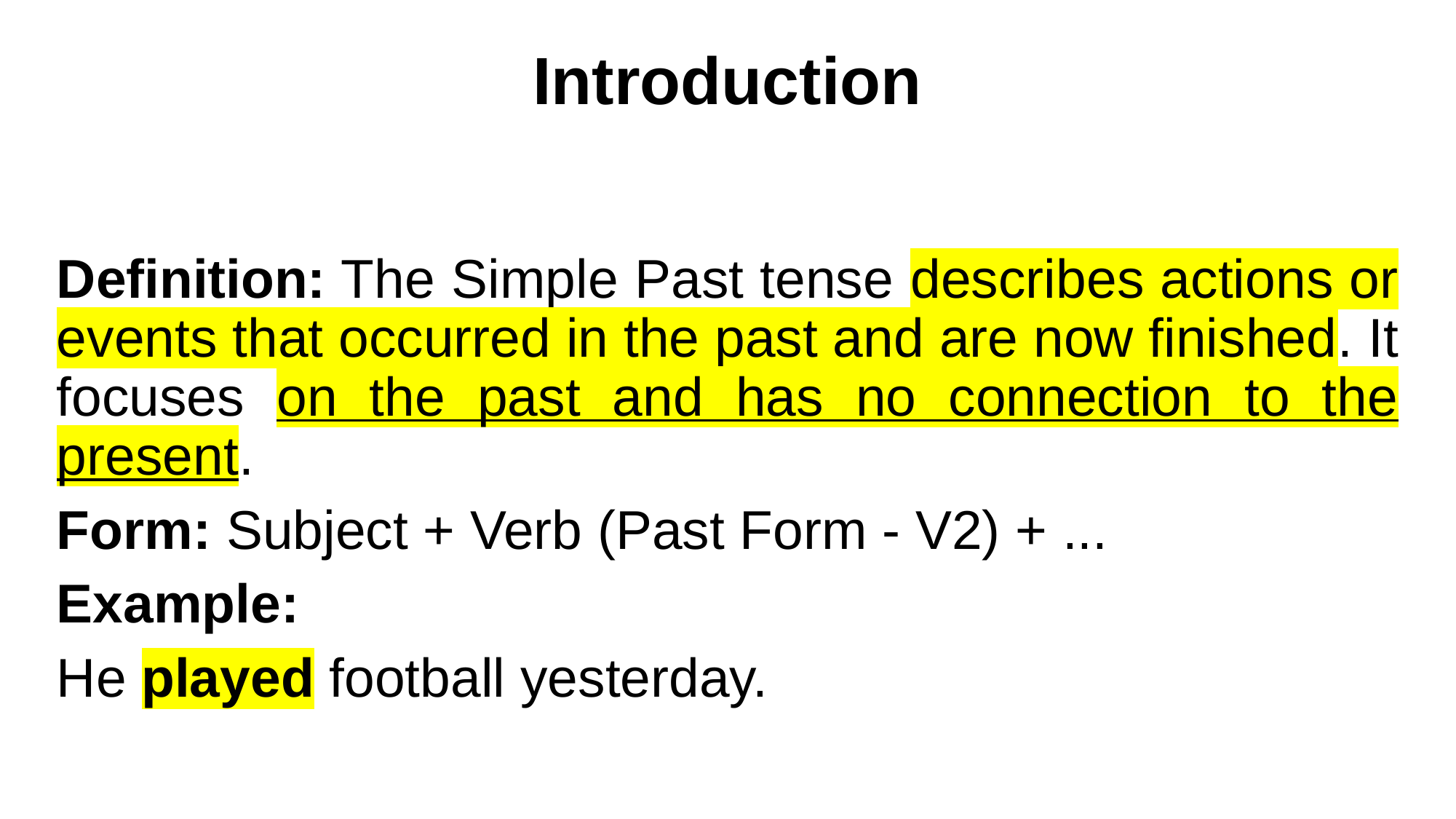

# Introduction
Definition: The Simple Past tense describes actions or events that occurred in the past and are now finished. It focuses on the past and has no connection to the present.
Form: Subject + Verb (Past Form - V2) + ...
Example:
He played football yesterday.